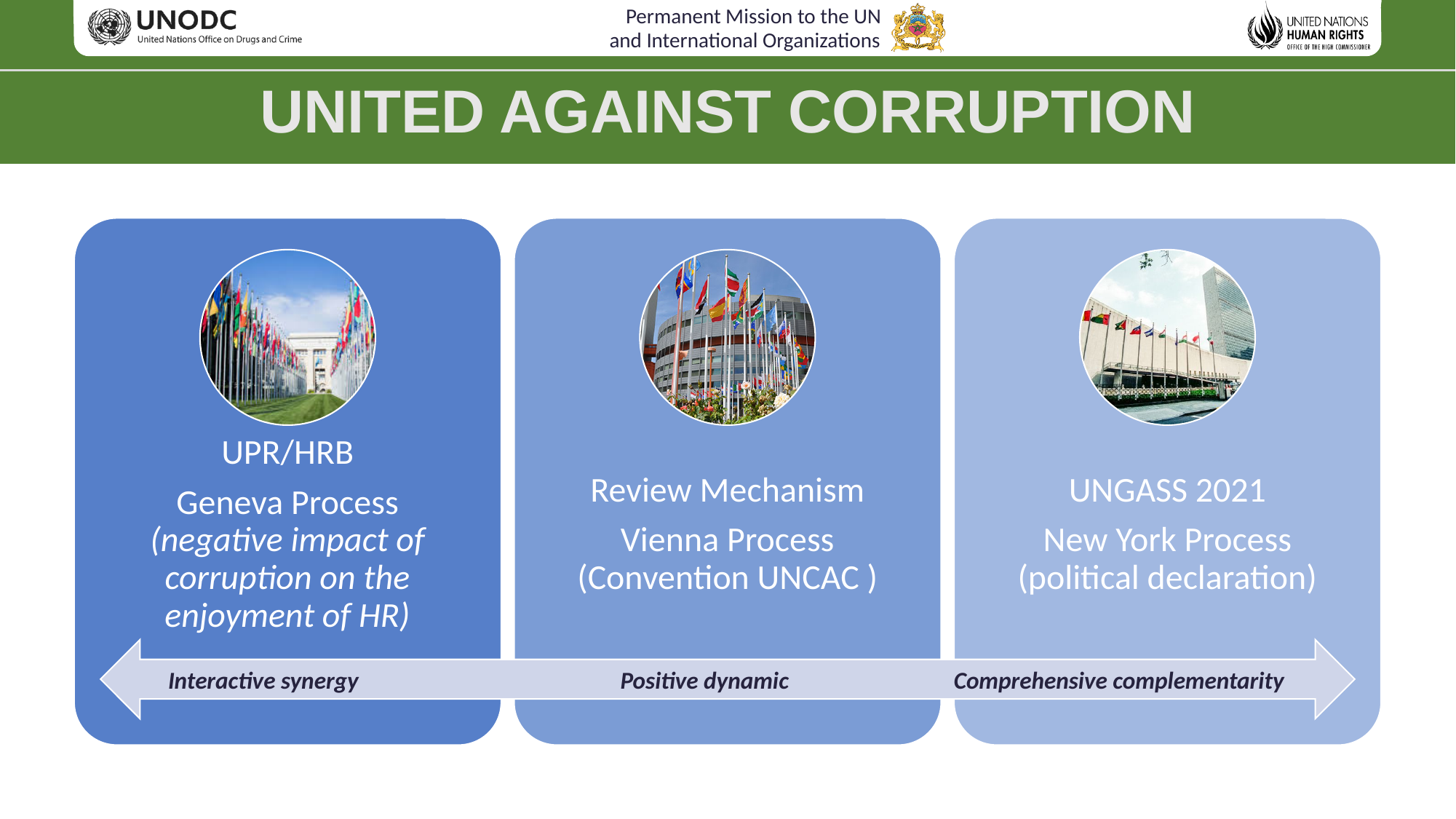

# UNITED AGAINST CORRUPTION
UPR/HRB
Geneva Process (negative impact of corruption on the enjoyment of HR)
Review Mechanism
Vienna Process (Convention UNCAC )
UNGASS 2021
New York Process (political declaration)
Interactive synergy                                                Positive dynamic	                        Comprehensive complementarity